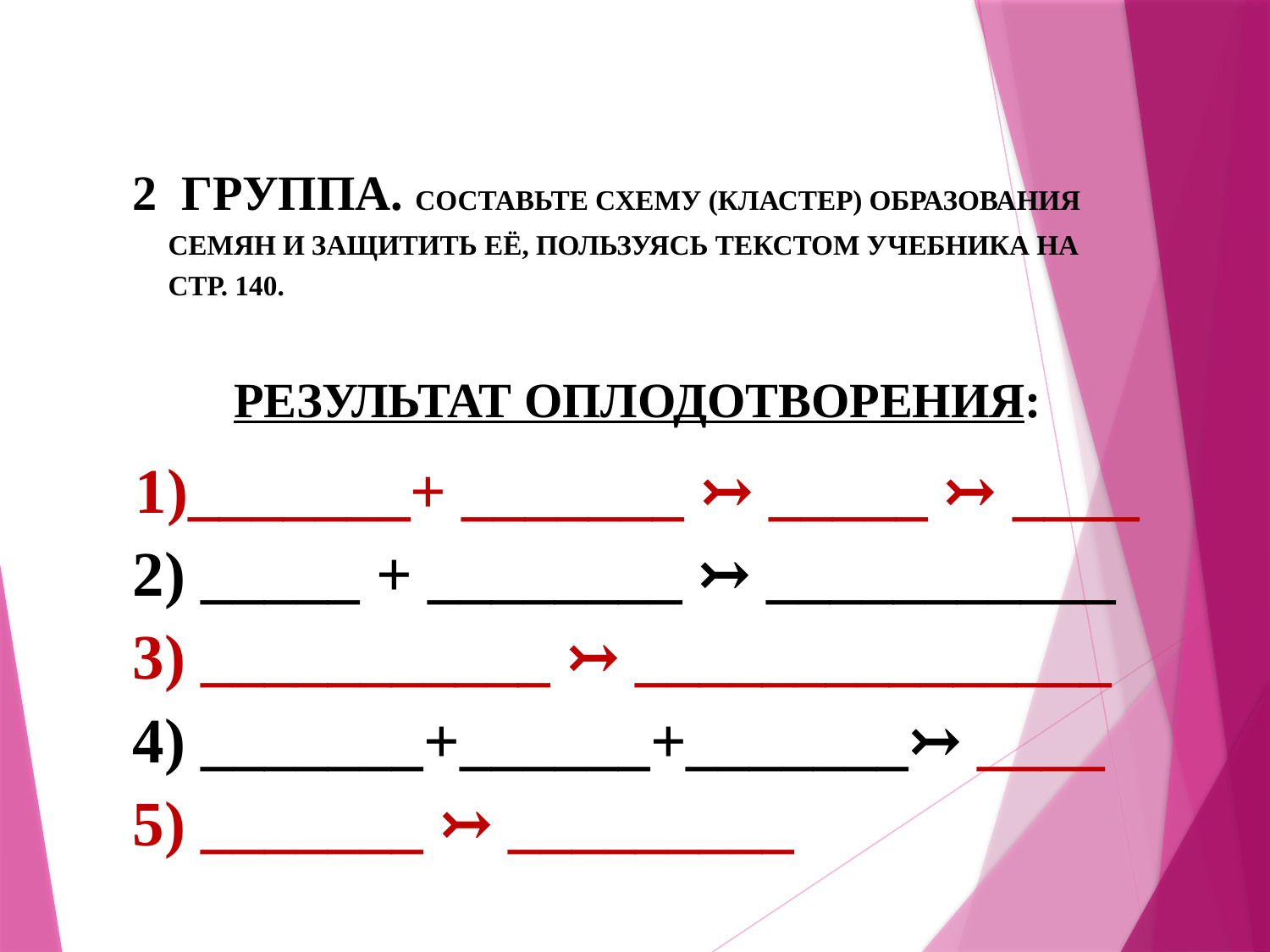

2 ГРУППА -ИЗ ПРЕДЛОЖЕННЫХ ПОНЯТИЙ СОСТАВЬТЕ

2  ГРУППА. СОСТАВЬТЕ СХЕМУ (КЛАСТЕР) ОБРАЗОВАНИЯ СЕМЯН И ЗАЩИТИТЬ ЕЁ, ПОЛЬЗУЯСЬ ТЕКСТОМ УЧЕБНИКА НА СТР. 140.

РЕЗУЛЬТАТ ОПЛОДОТВОРЕНИЯ:
1)_______+ _______ ↣ _____ ↣ ____
2) _____ + ________ ↣ ___________
3) ___________ ↣ _______________
4) _______+______+_______↣ ____
5) _______ ↣ _________

#